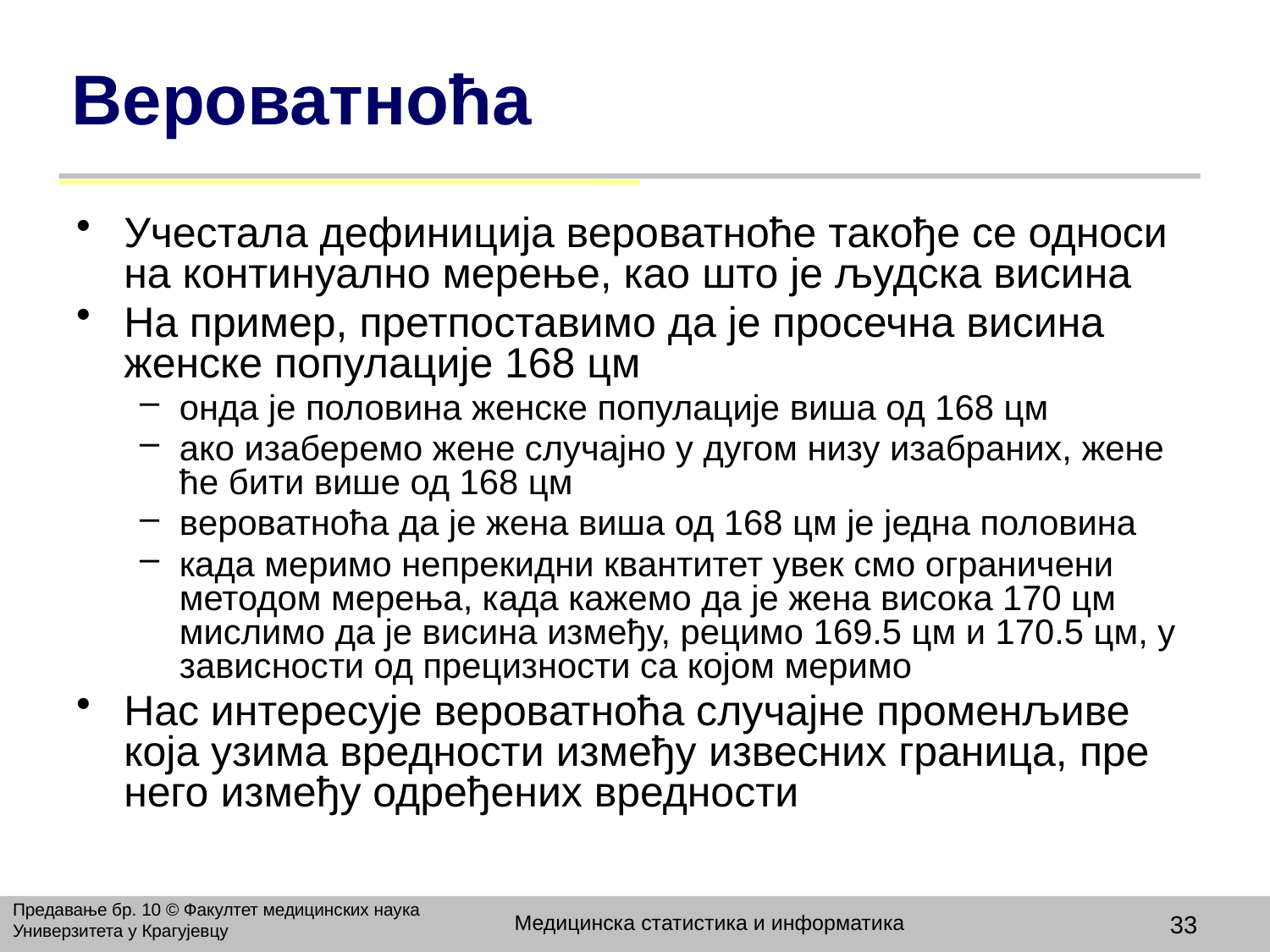

# Вероватноћа
Учестала дефиниција вероватноће такође се односи на континуално мерење, као што је људска висина
На пример, претпоставимо да је просечна висина женске популације 168 цм
онда је половина женске популације виша од 168 цм
ако изаберемо жене случајно у дугом низу изабраних, жене ће бити више од 168 цм
вероватноћа да је жена виша од 168 цм је једна половина
када меримо непрекидни квантитет увек смо ограничени методом мерења, када кажемо да је жена висока 170 цм мислимо да је висина између, рецимо 169.5 цм и 170.5 цм, у зависности од прецизности са којом меримо
Нас интересује вероватноћа случајне променљиве која узима вредности између извесних граница, пре него између одређених вредности
Предавање бр. 10 © Факултет медицинских наука Универзитета у Крагујевцу
Медицинска статистика и информатика
33